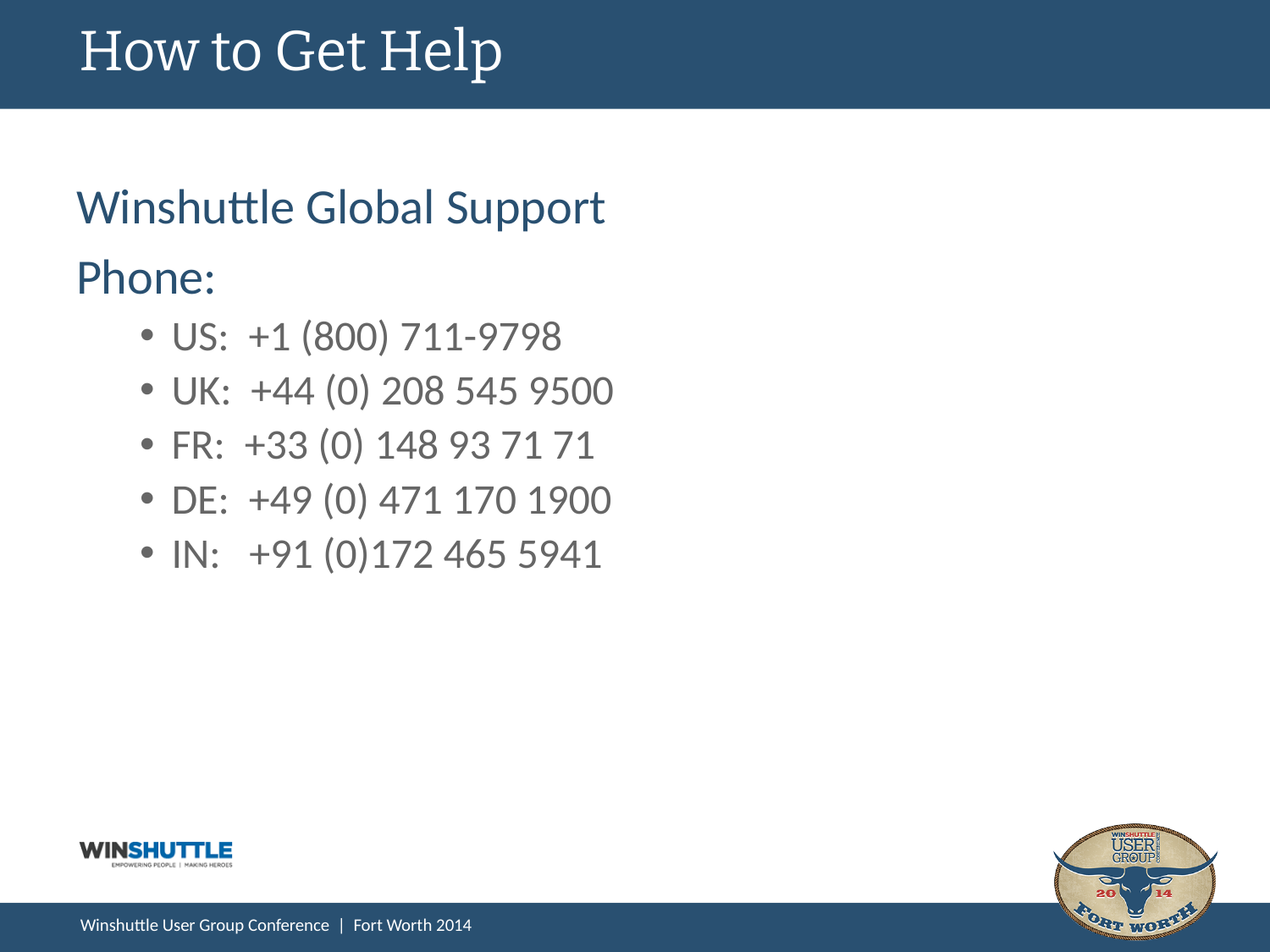

# How to Get Help
Winshuttle Global Support
Phone:
US:  +1 (800) 711-9798
UK:  +44 (0) 208 545 9500
FR:  +33 (0) 148 93 71 71
DE:  +49 (0) 471 170 1900
IN:   +91 (0)172 465 5941